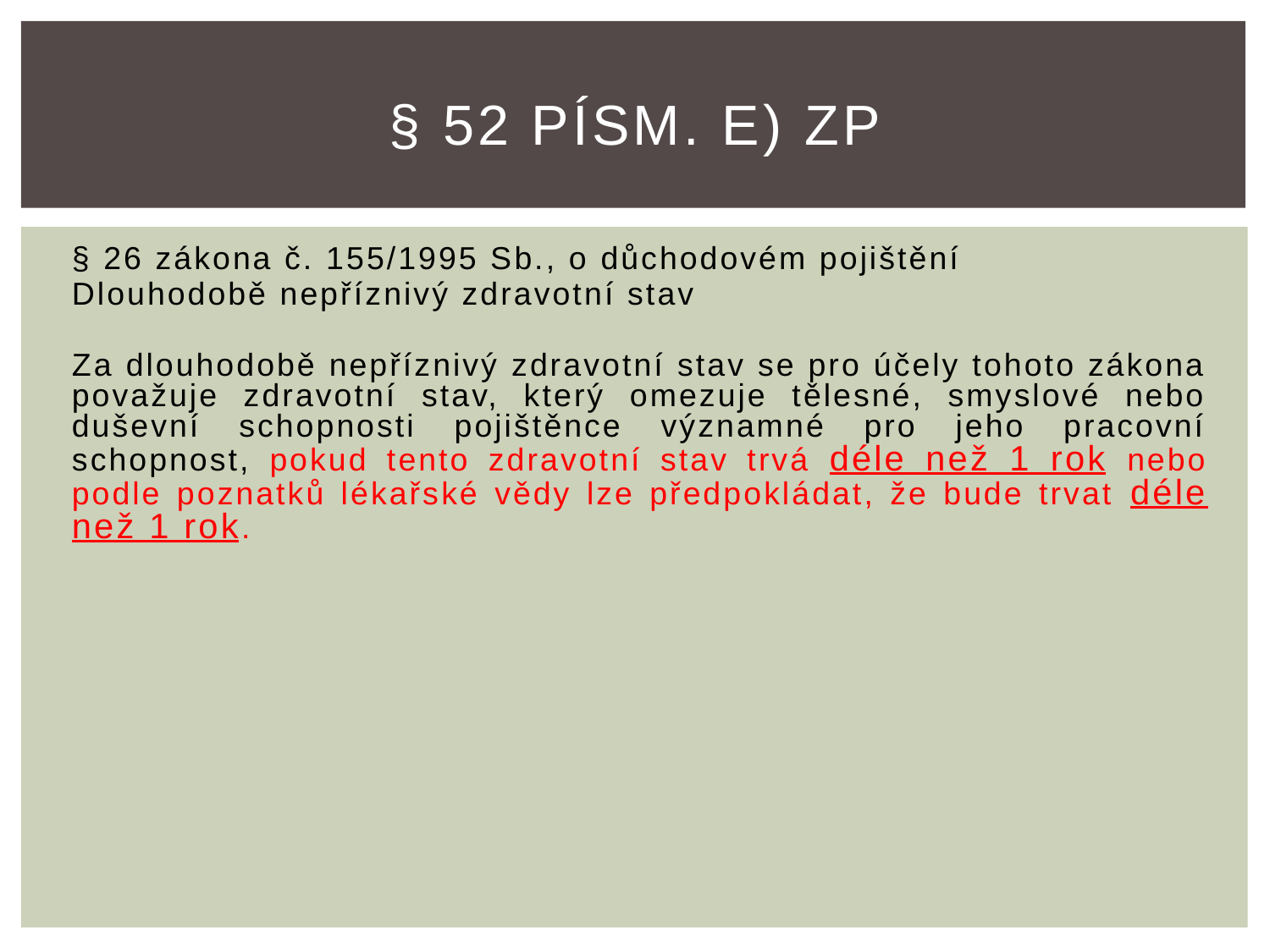

# § 52 písm. E) ZP
§ 26 zákona č. 155/1995 Sb., o důchodovém pojištění
Dlouhodobě nepříznivý zdravotní stav

Za dlouhodobě nepříznivý zdravotní stav se pro účely tohoto zákona považuje zdravotní stav, který omezuje tělesné, smyslové nebo duševní schopnosti pojištěnce významné pro jeho pracovní schopnost, pokud tento zdravotní stav trvá déle než 1 rok nebo podle poznatků lékařské vědy lze předpokládat, že bude trvat déle než 1 rok.